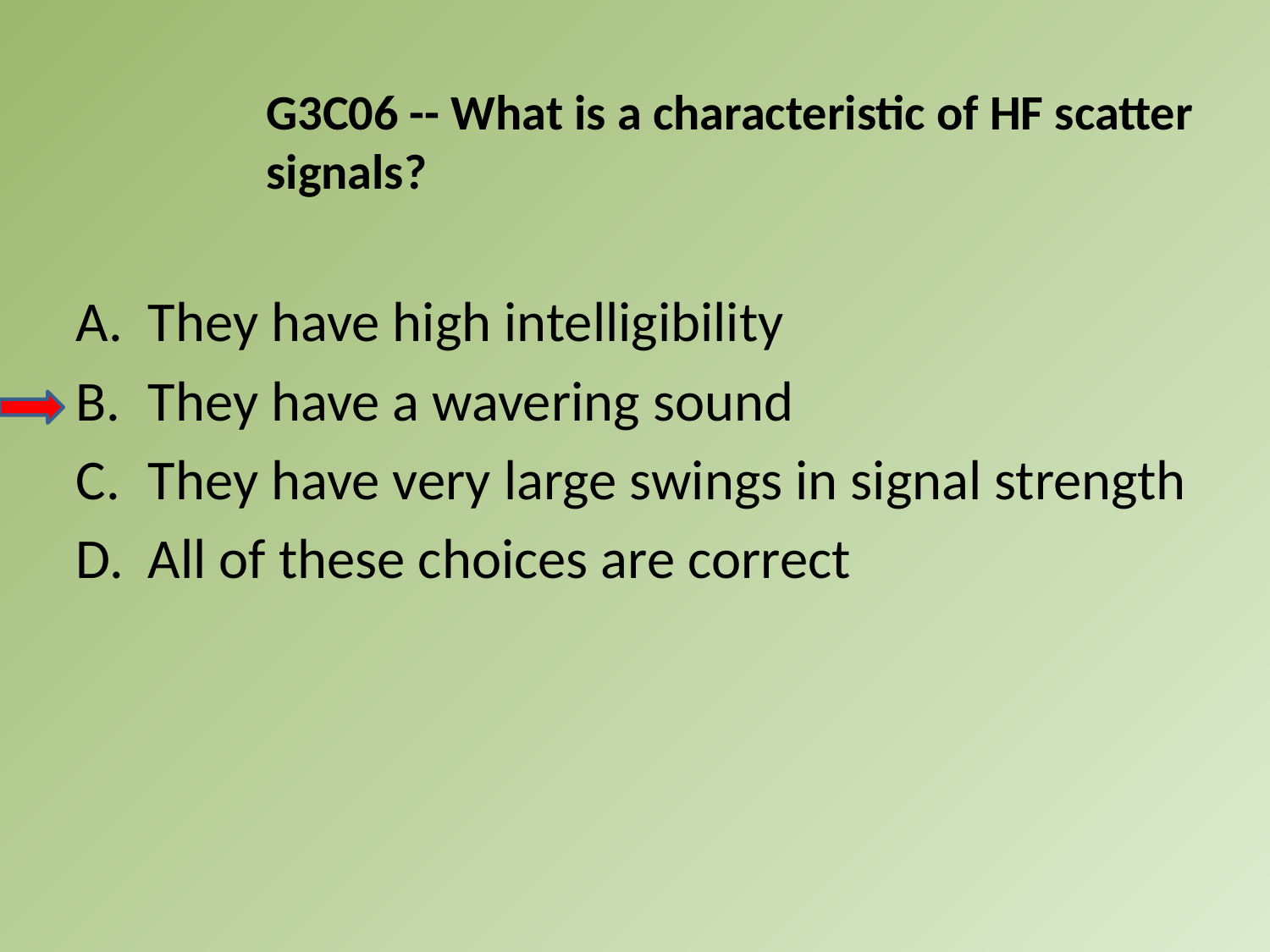

G3C06 -- What is a characteristic of HF scatter signals?
A.	They have high intelligibility
B.	They have a wavering sound
C.	They have very large swings in signal strength
D.	All of these choices are correct